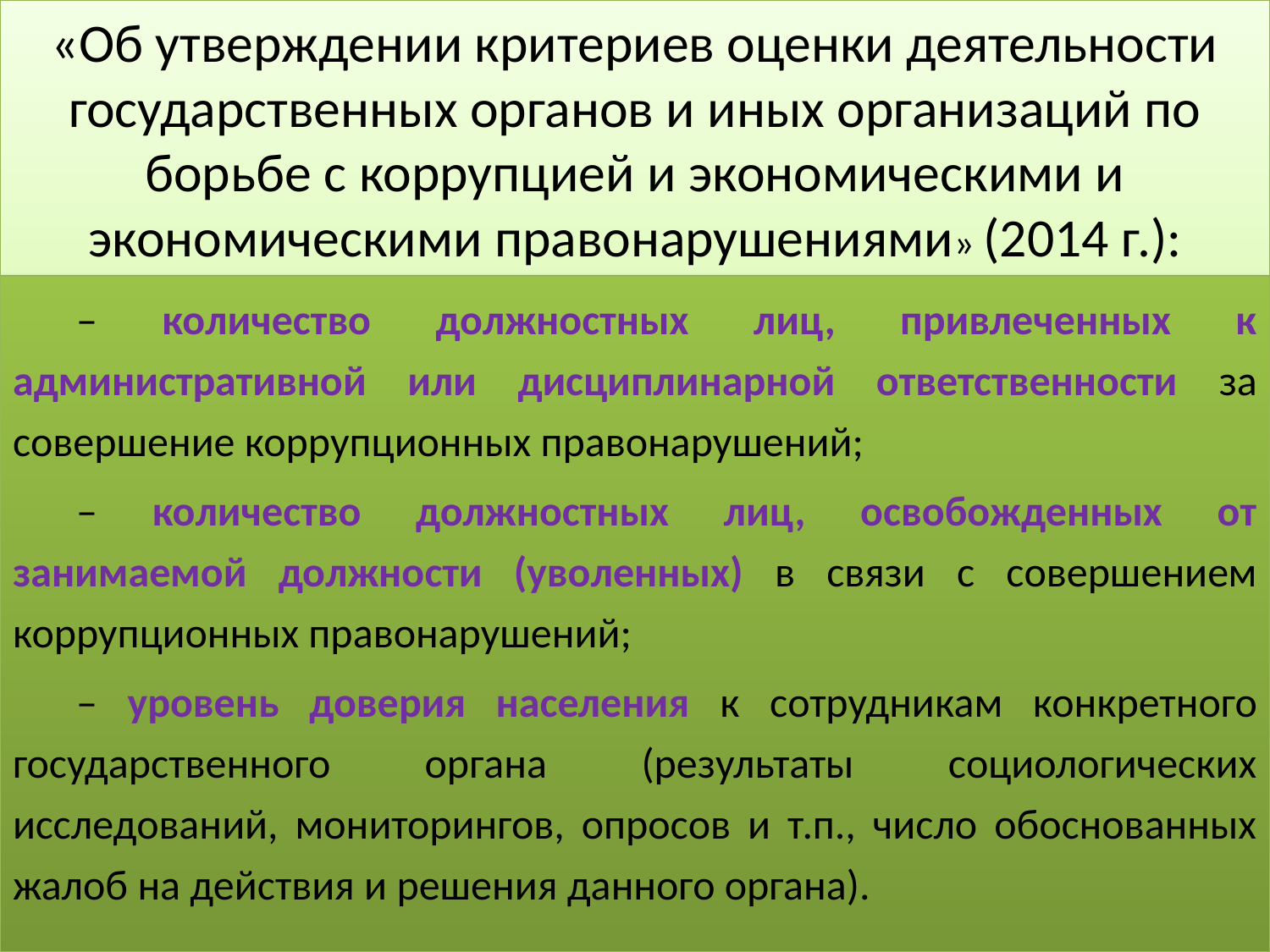

# «Об утверждении критериев оценки деятельности государственных органов и иных организаций по борьбе с коррупцией и экономическими и экономическими правонарушениями» (2014 г.):
– количество должностных лиц, привлеченных к административной или дисциплинарной ответственности за совершение коррупционных правонарушений;
– количество должностных лиц, освобожденных от занимаемой должности (уволенных) в связи с совершением коррупционных правонарушений;
– уровень доверия населения к сотрудникам конкретного государственного органа (результаты социологических исследований, мониторингов, опросов и т.п., число обоснованных жалоб на действия и решения данного органа).
37